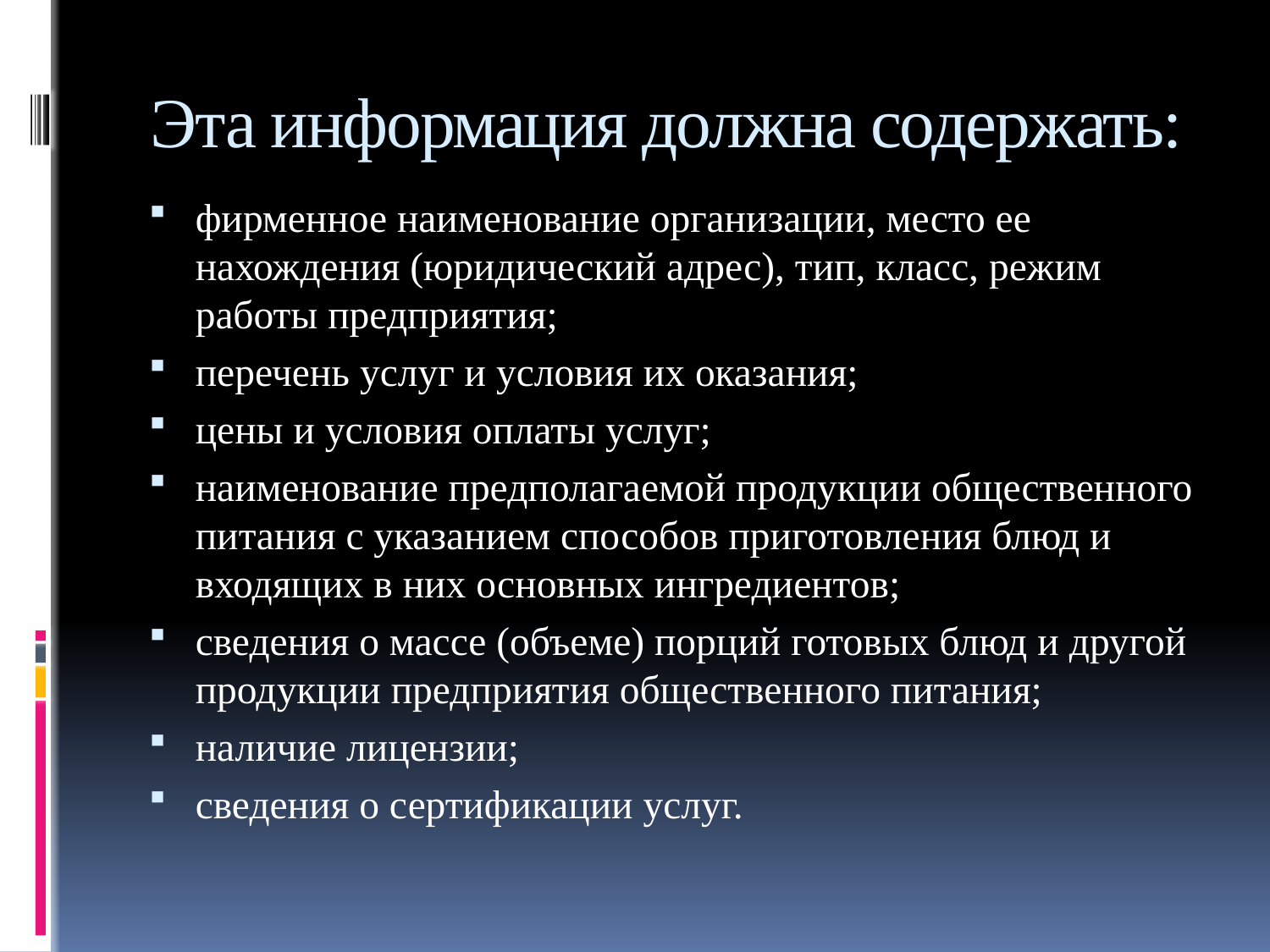

# Эта информация должна содержать:
фирменное наименование организации, место ее нахождения (юридический адрес), тип, класс, режим работы предприятия;
перечень услуг и условия их оказания;
цены и условия оплаты услуг;
наименование предполагаемой продукции общественного пи­тания с указанием способов приготовления блюд и входящих в них основных ингредиентов;
сведения о массе (объеме) порций готовых блюд и другой про­дукции предприятия общественного питания;
наличие лицензии;
сведения о сертификации услуг.